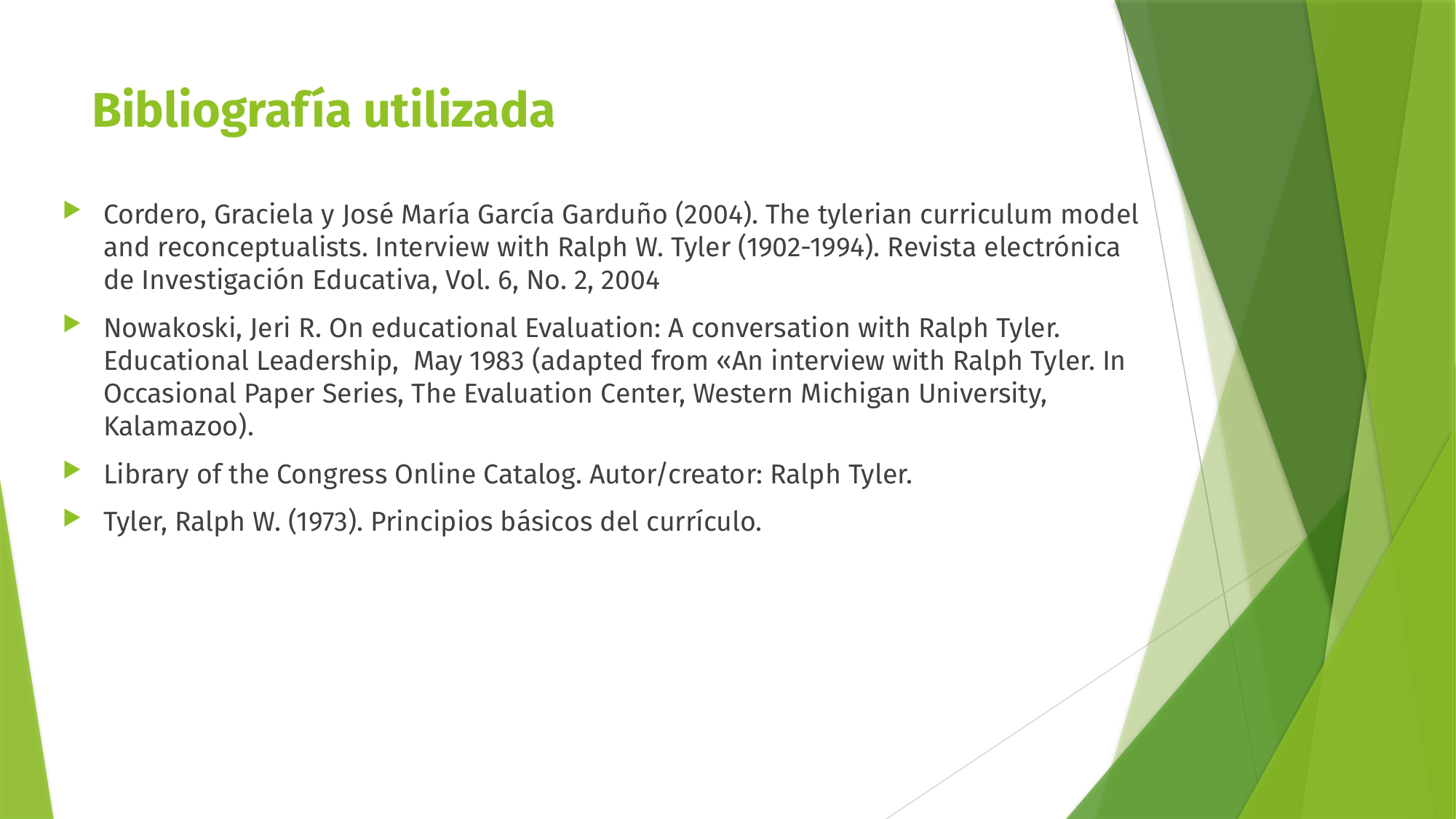

# Bibliografía utilizada
Cordero, Graciela y José María García Garduño (2004). The tylerian curriculum model and reconceptualists. Interview with Ralph W. Tyler (1902-1994). Revista electrónica de Investigación Educativa, Vol. 6, No. 2, 2004
Nowakoski, Jeri R. On educational Evaluation: A conversation with Ralph Tyler. Educational Leadership,  May 1983 (adapted from «An interview with Ralph Tyler. In Occasional Paper Series, The Evaluation Center, Western Michigan University, Kalamazoo).
Library of the Congress Online Catalog. Autor/creator: Ralph Tyler.
Tyler, Ralph W. (1973). Principios básicos del currículo.